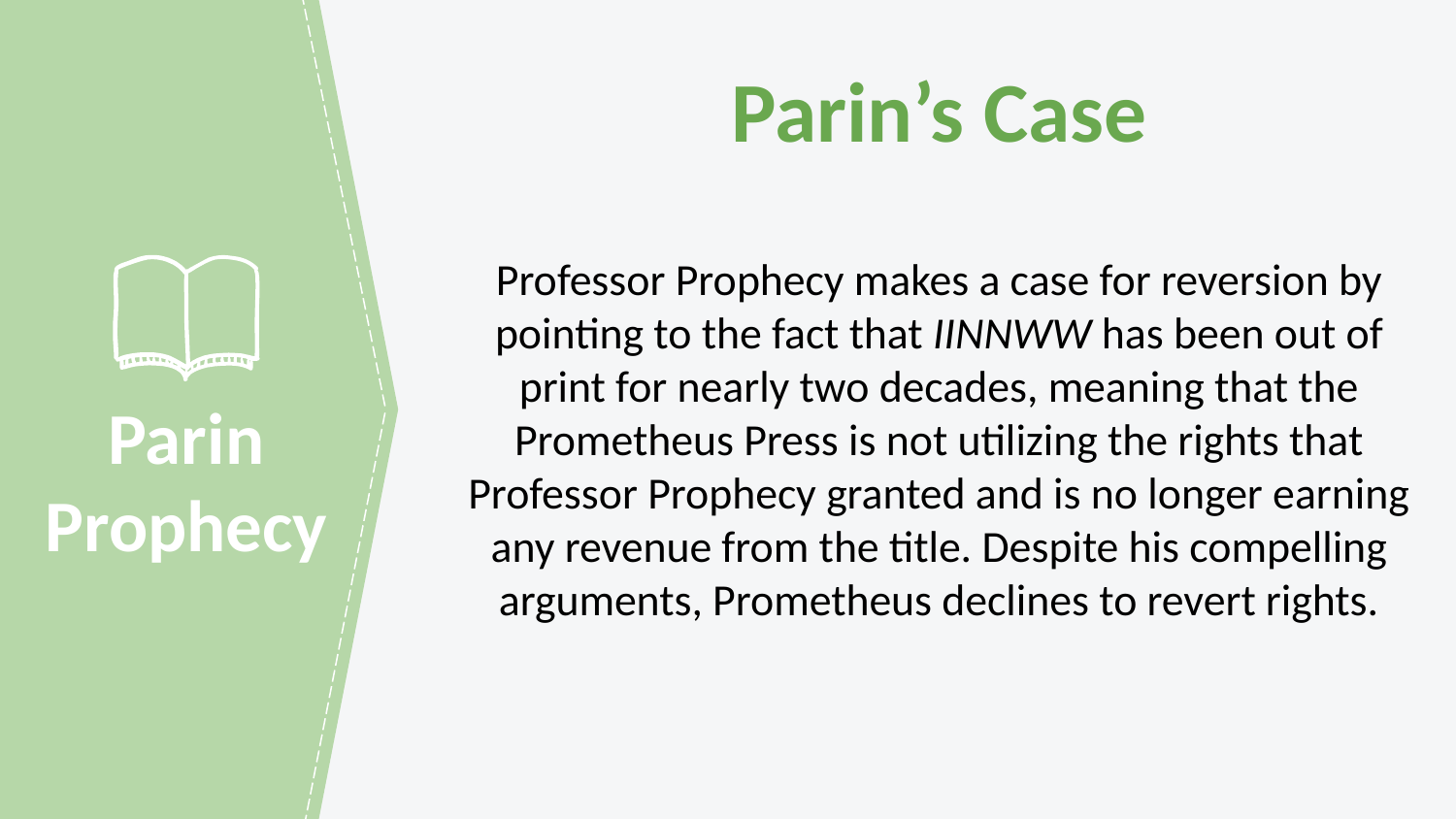

Parin’s Case
Professor Prophecy makes a case for reversion by pointing to the fact that IINNWW has been out of print for nearly two decades, meaning that the Prometheus Press is not utilizing the rights that Professor Prophecy granted and is no longer earning any revenue from the title. Despite his compelling arguments, Prometheus declines to revert rights.

Parin Prophecy